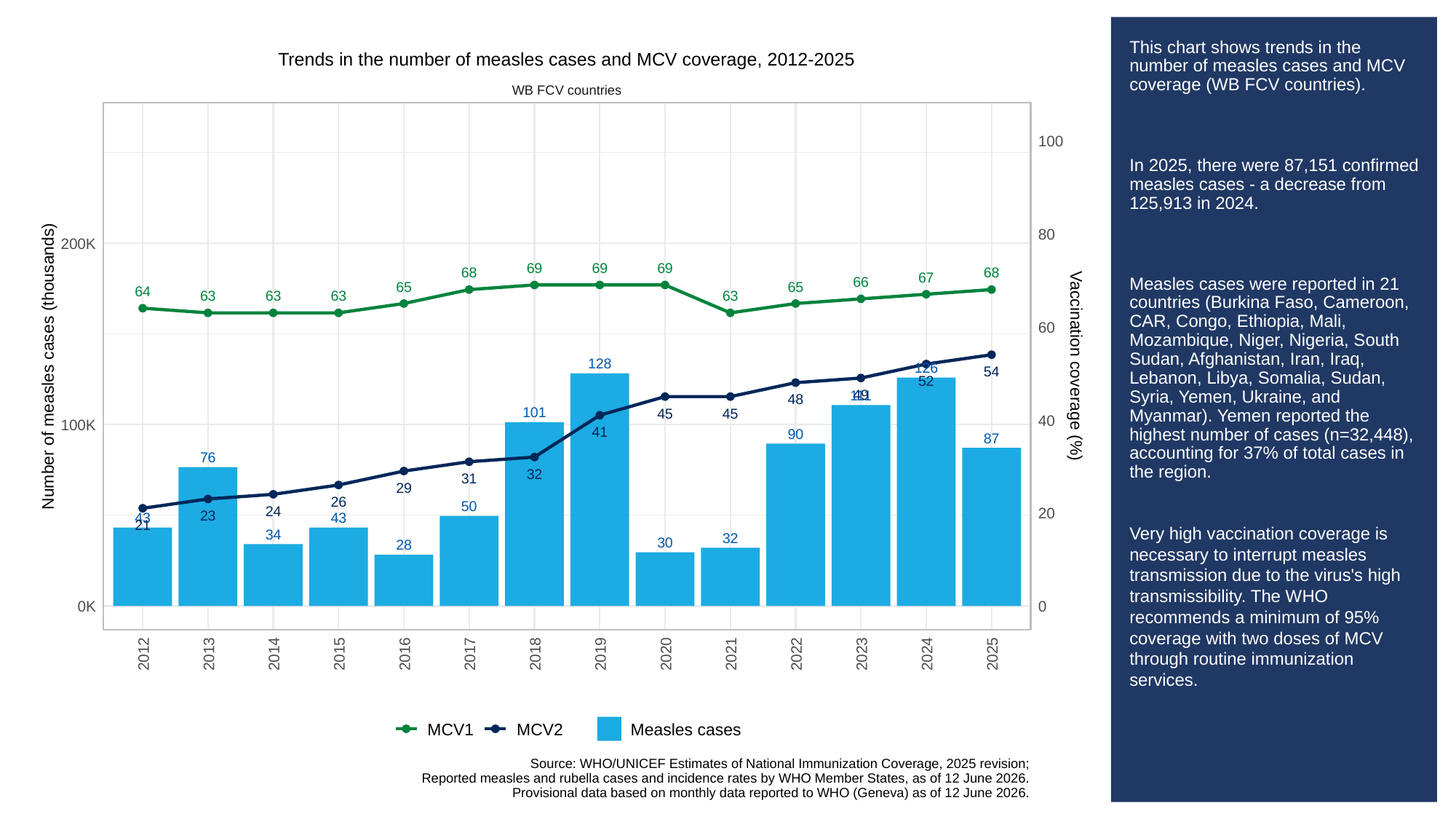

# This chart shows trends in the number of measles cases and MCV coverage (WB FCV countries).

In 2025, there were 87,151 confirmed measles cases - a decrease from 125,913 in 2024.

Measles cases were reported in 21 countries (Burkina Faso, Cameroon, CAR, Congo, Ethiopia, Mali, Mozambique, Niger, Nigeria, South Sudan, Afghanistan, Iran, Iraq, Lebanon, Libya, Somalia, Sudan, Syria, Yemen, Ukraine, and Myanmar). Yemen reported the highest number of cases (n=32,448), accounting for 37% of total cases in the region.

Very high vaccination coverage is necessary to interrupt measles transmission due to the virus's high transmissibility. The WHO recommends a minimum of 95% coverage with two doses of MCV through routine immunization services.

Trends in the number of measles cases and MCV coverage, 2012-2025
WB FCV countries

100

80
200K

69
69
69
68
68
67
66
65
65

64

63
63
63
63

60

128

Number of measles cases (thousands)
Vaccination coverage (%)
126
54

52

49
111

48

101
45
45

40
100K

41
90
87

76

32
31

29

26
50

24
20
23
43
43

21

34
32
30
28

0K
0

2012
2013
2014
2015
2016
2017
2018
2019
2020
2021
2022
2023
2024
2025

MCV1
MCV2
Measles cases

Source: WHO/UNICEF Estimates of National Immunization Coverage, 2025 revision;
Reported measles and rubella cases and incidence rates by WHO Member States, as of 12 June 2026.
Provisional data based on monthly data reported to WHO (Geneva) as of 12 June 2026.